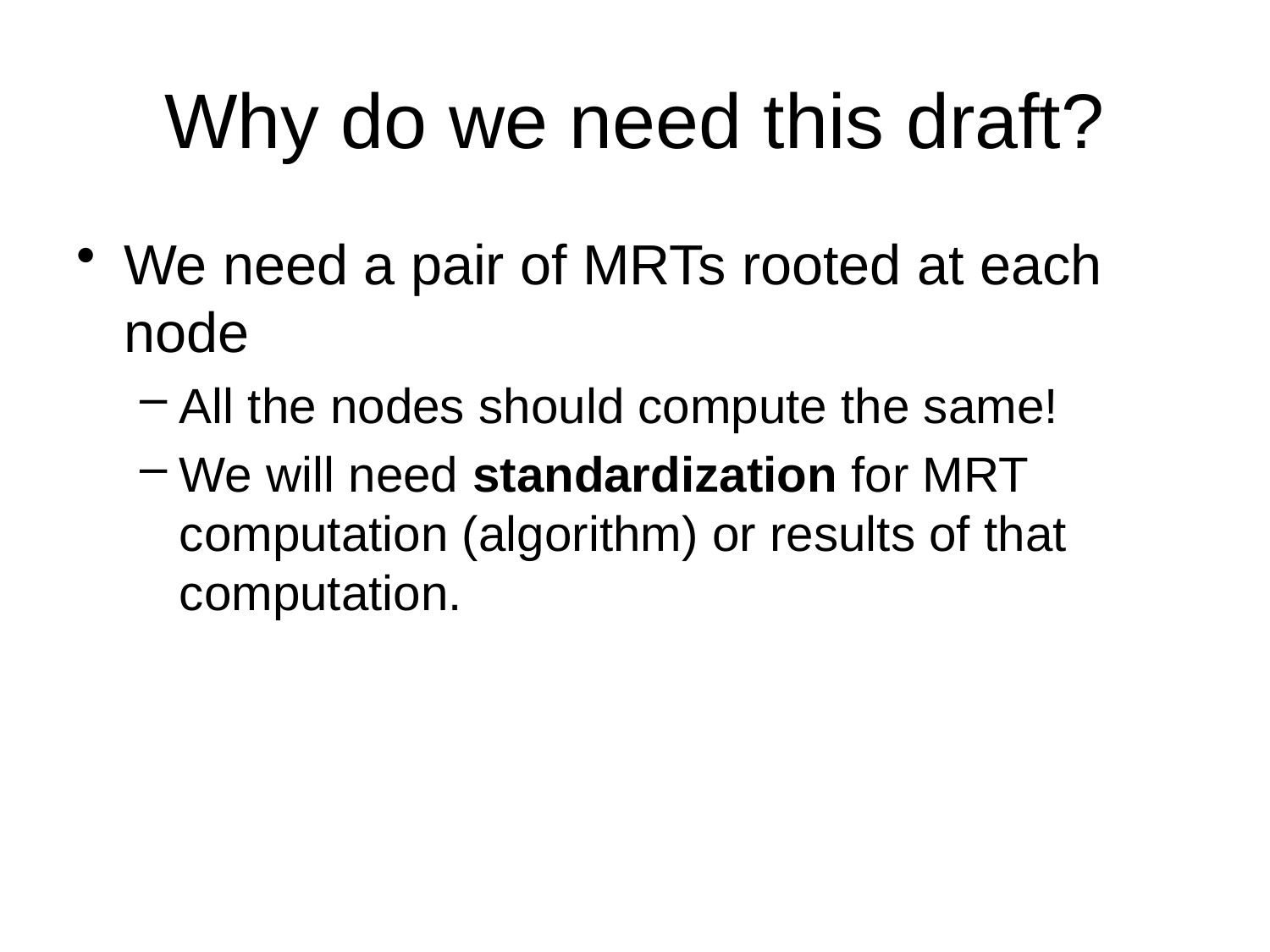

# Why do we need this draft?
We need a pair of MRTs rooted at each node
All the nodes should compute the same!
We will need standardization for MRT computation (algorithm) or results of that computation.